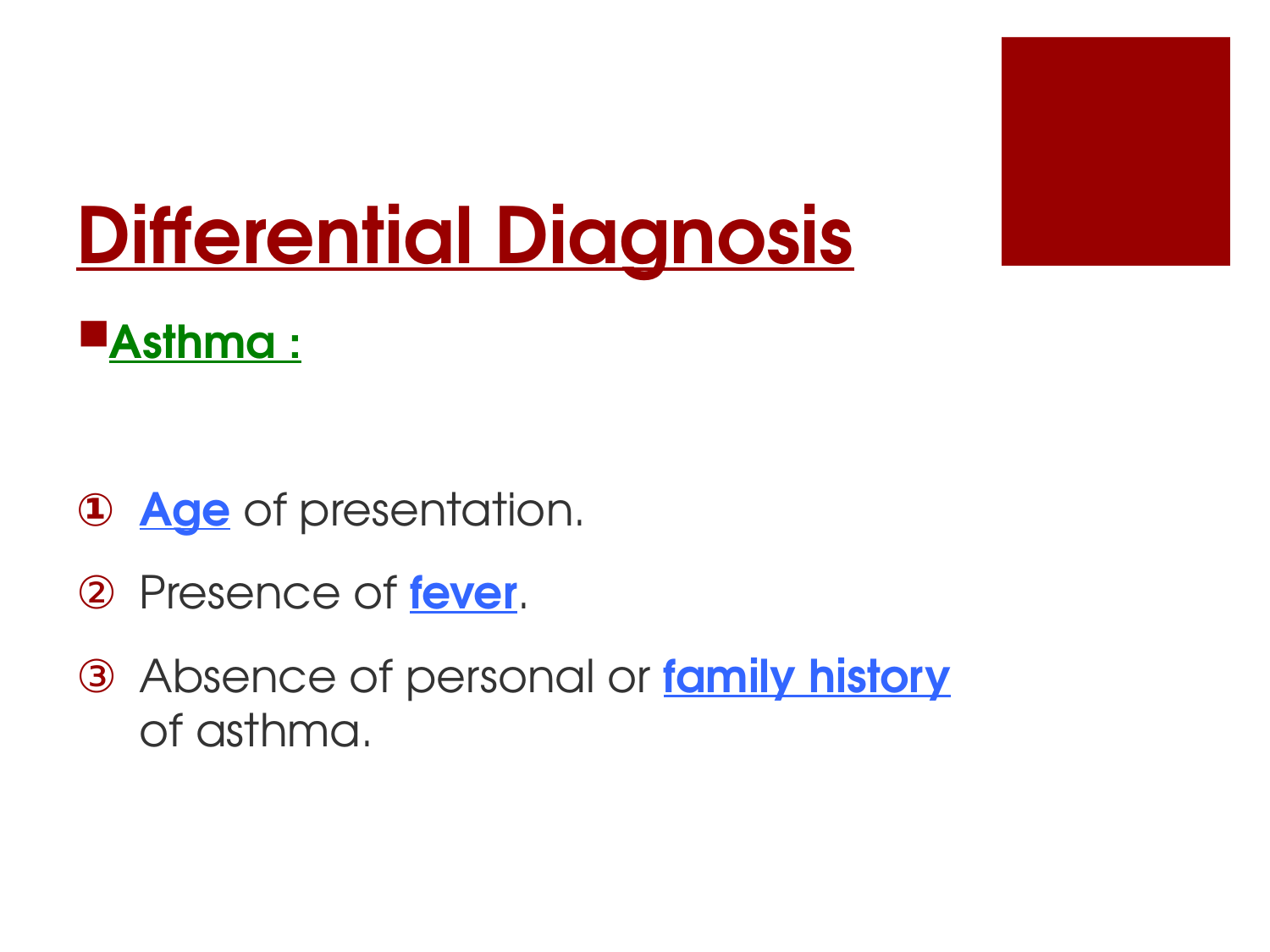

# Differential Diagnosis
Asthma :

Age of presentation.
Presence of fever.
Absence of personal or family history of asthma.